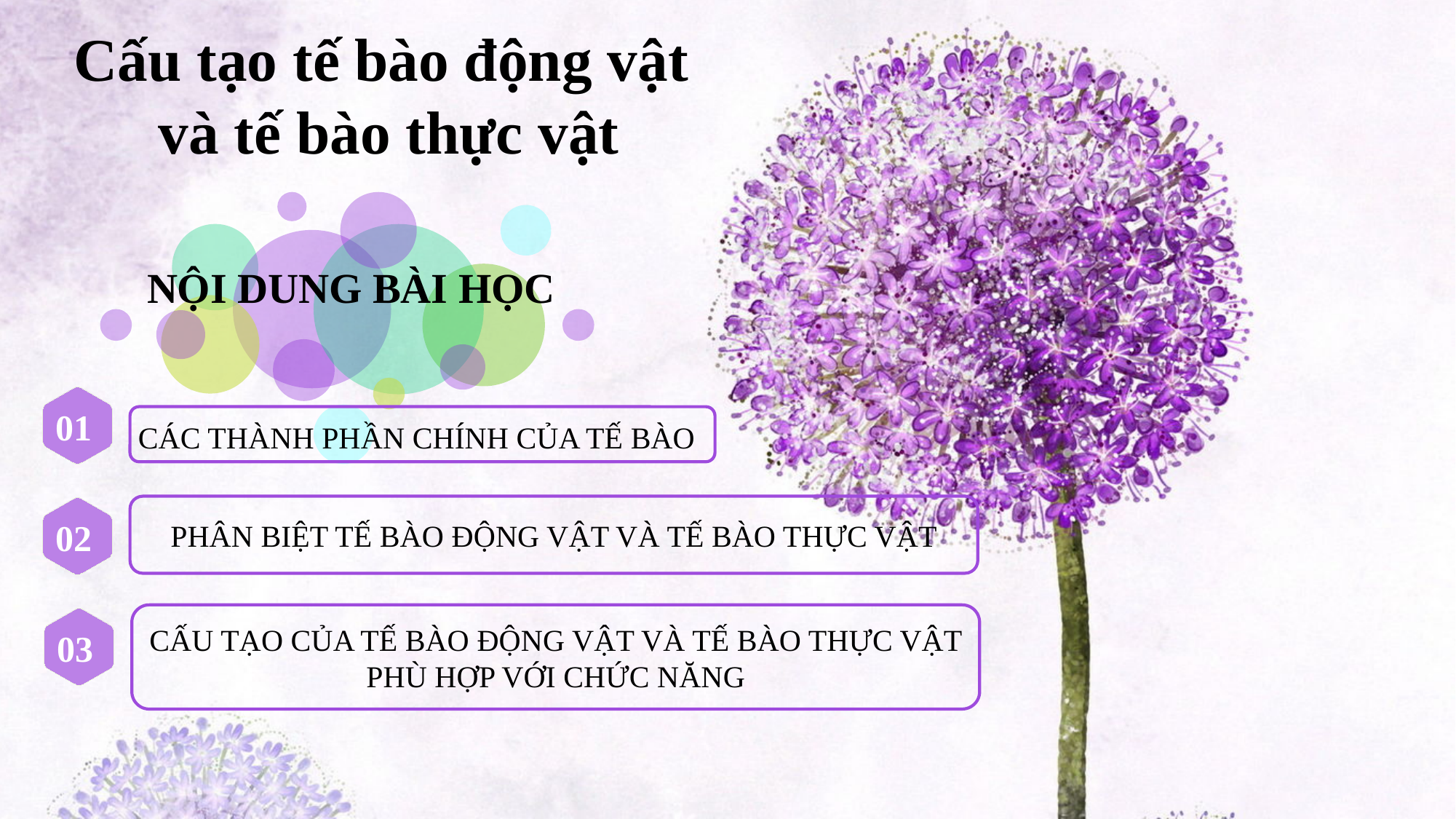

Cấu tạo tế bào động vật
và tế bào thực vật

NỘI DUNG BÀI HỌC

01

CÁC THÀNH PHẦN CHÍNH CỦA TẾ BÀO
PHÂN BIỆT TẾ BÀO ĐỘNG VẬT VÀ TẾ BÀO THỰC VẬT

02
CẤU TẠO CỦA TẾ BÀO ĐỘNG VẬT VÀ TẾ BÀO THỰC VẬT PHÙ HỢP VỚI CHỨC NĂNG

03